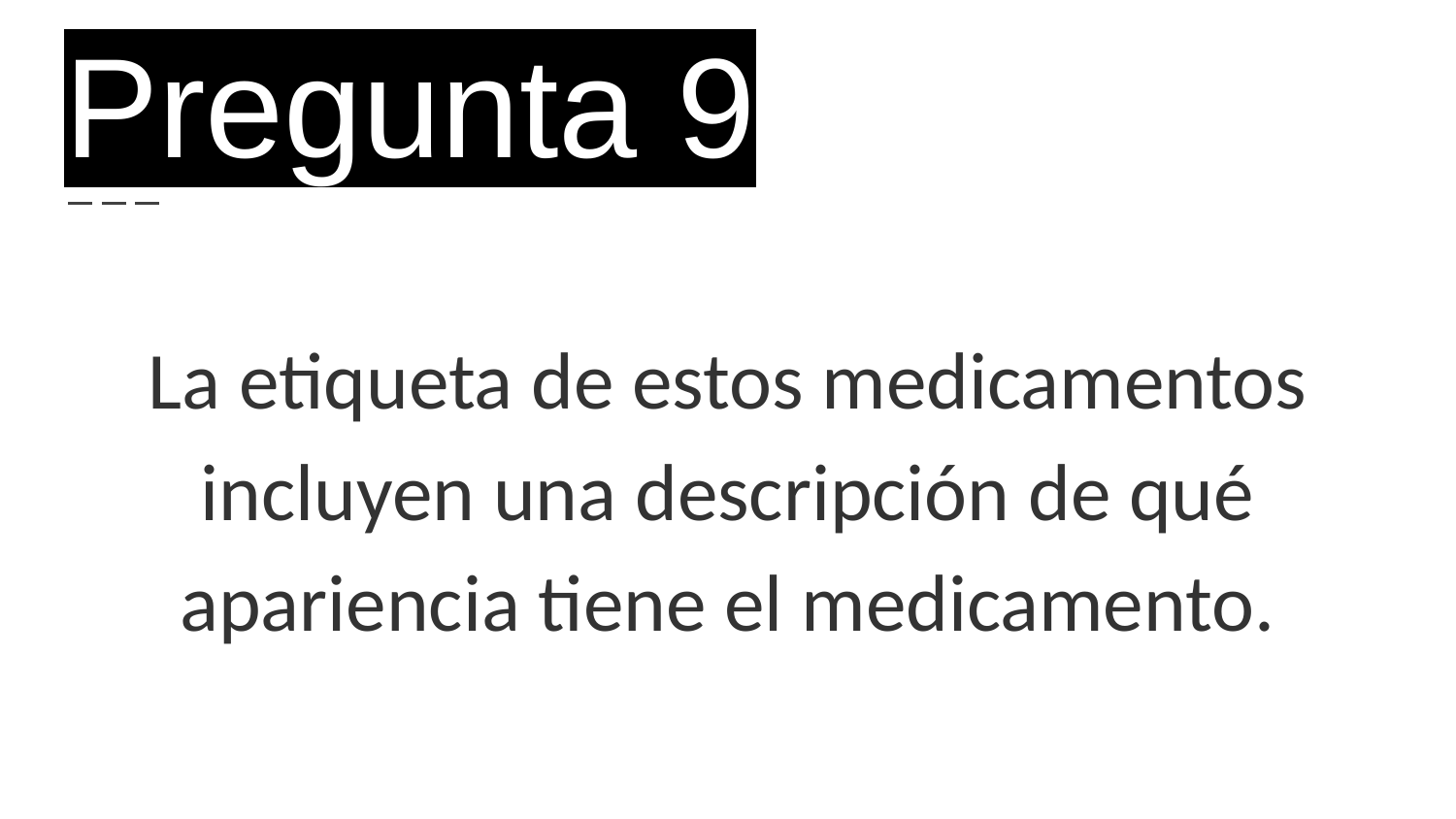

# Pregunta 9
La etiqueta de estos medicamentos incluyen una descripción de qué apariencia tiene el medicamento.